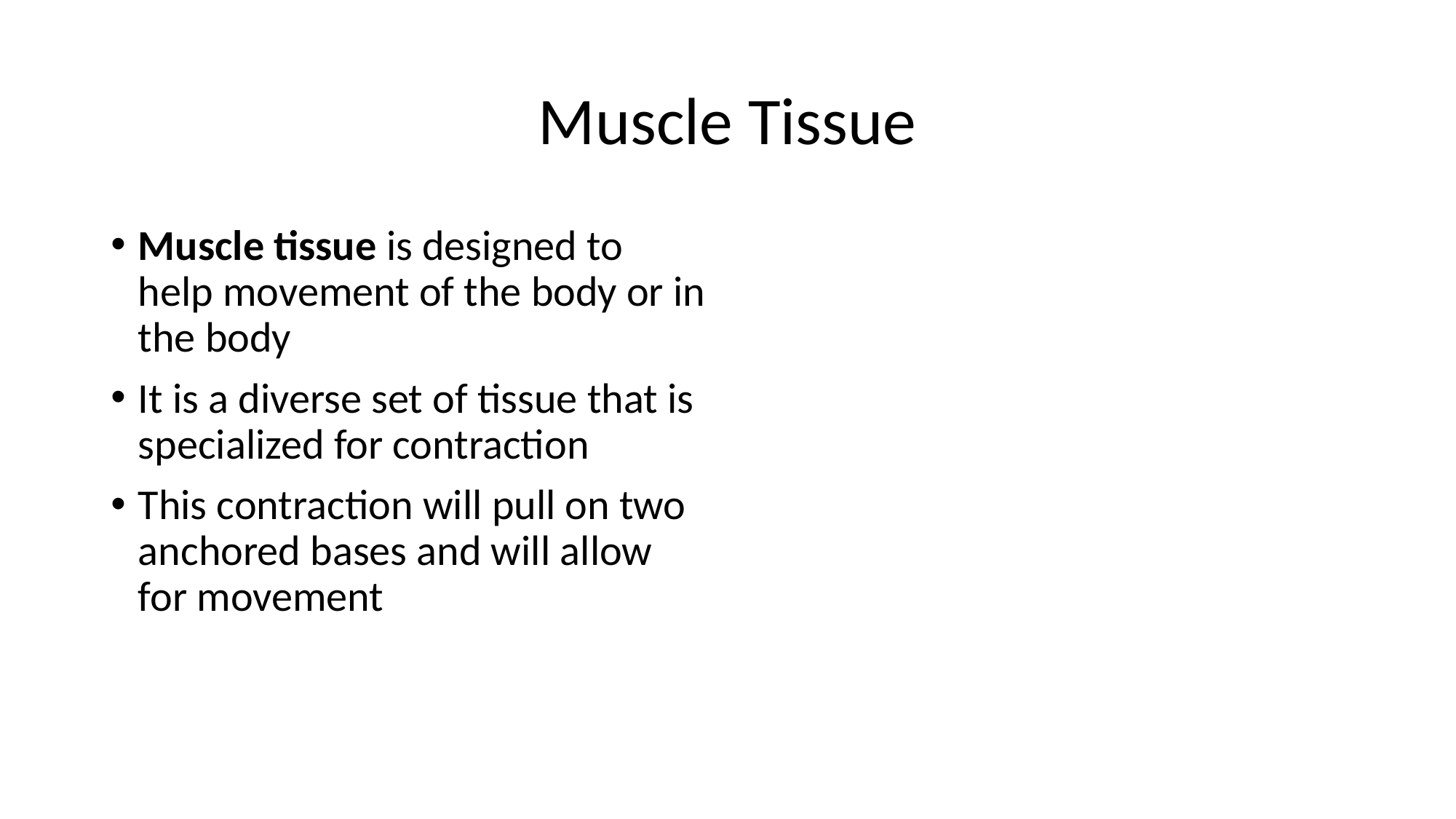

# Muscle Tissue
Muscle tissue is designed to help movement of the body or in the body
It is a diverse set of tissue that is specialized for contraction
This contraction will pull on two anchored bases and will allow for movement